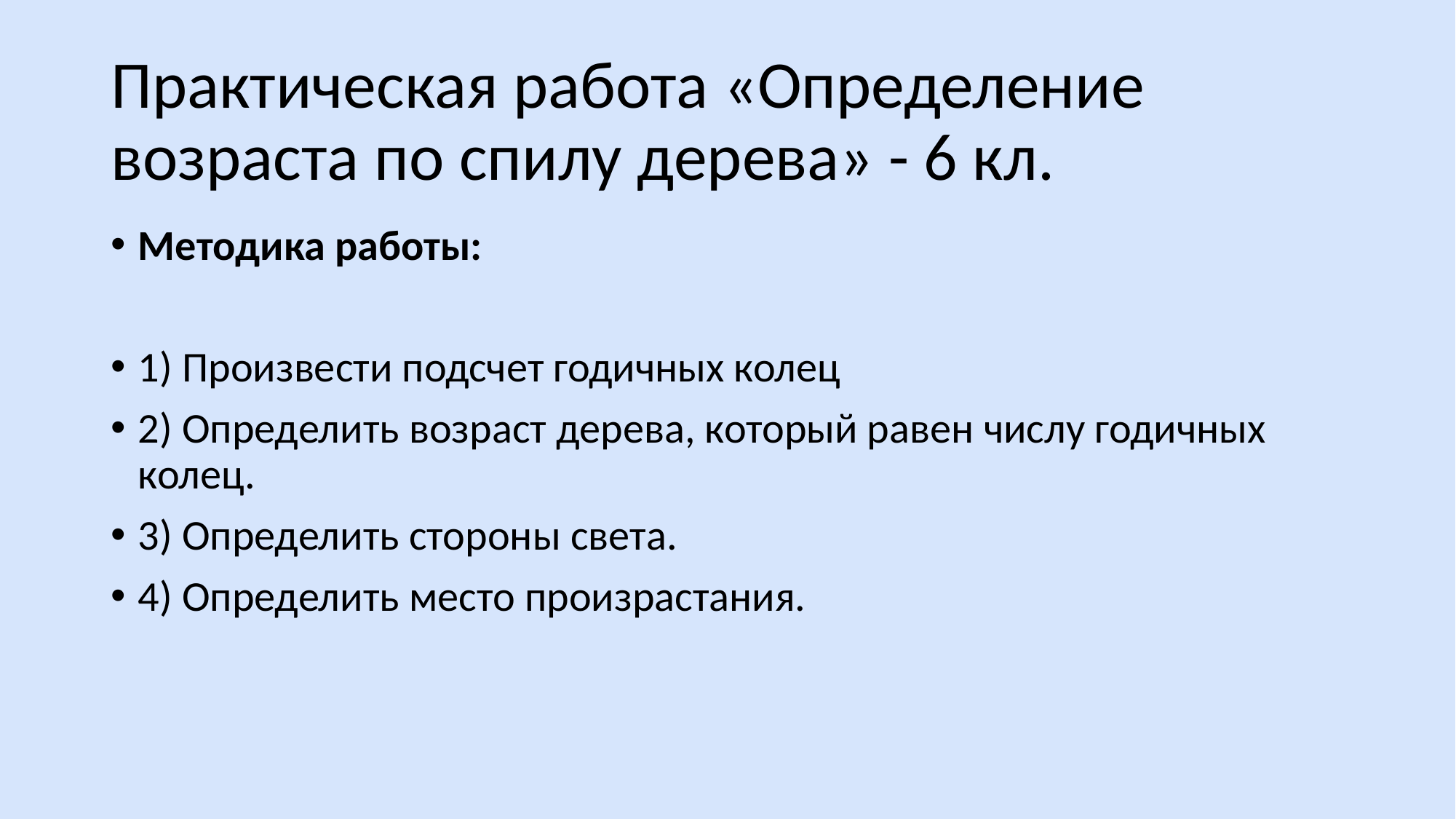

# Практическая работа «Определение возраста по спилу дерева» - 6 кл.
Методика работы:

1) Произвести подсчет годичных колец
2) Определить возраст дерева, который равен числу годичных колец.
3) Определить стороны света.
4) Определить место произрастания.